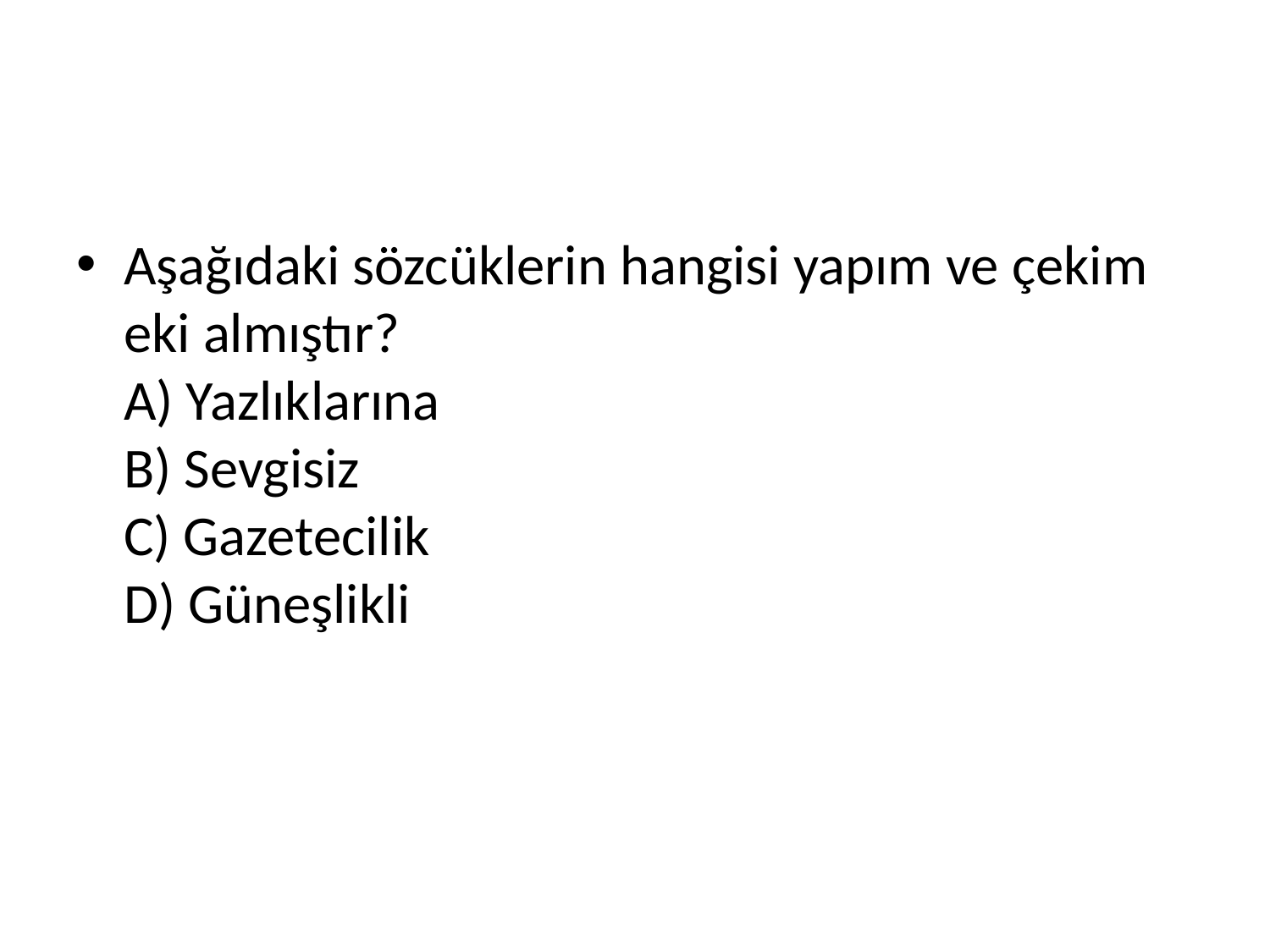

#
Aşağıdaki sözcüklerin hangisi yapım ve çekim 
eki almıştır? 
A) Yazlıklarına 
B) Sevgisiz 
C) Gazetecilik 
D) Güneşlikli